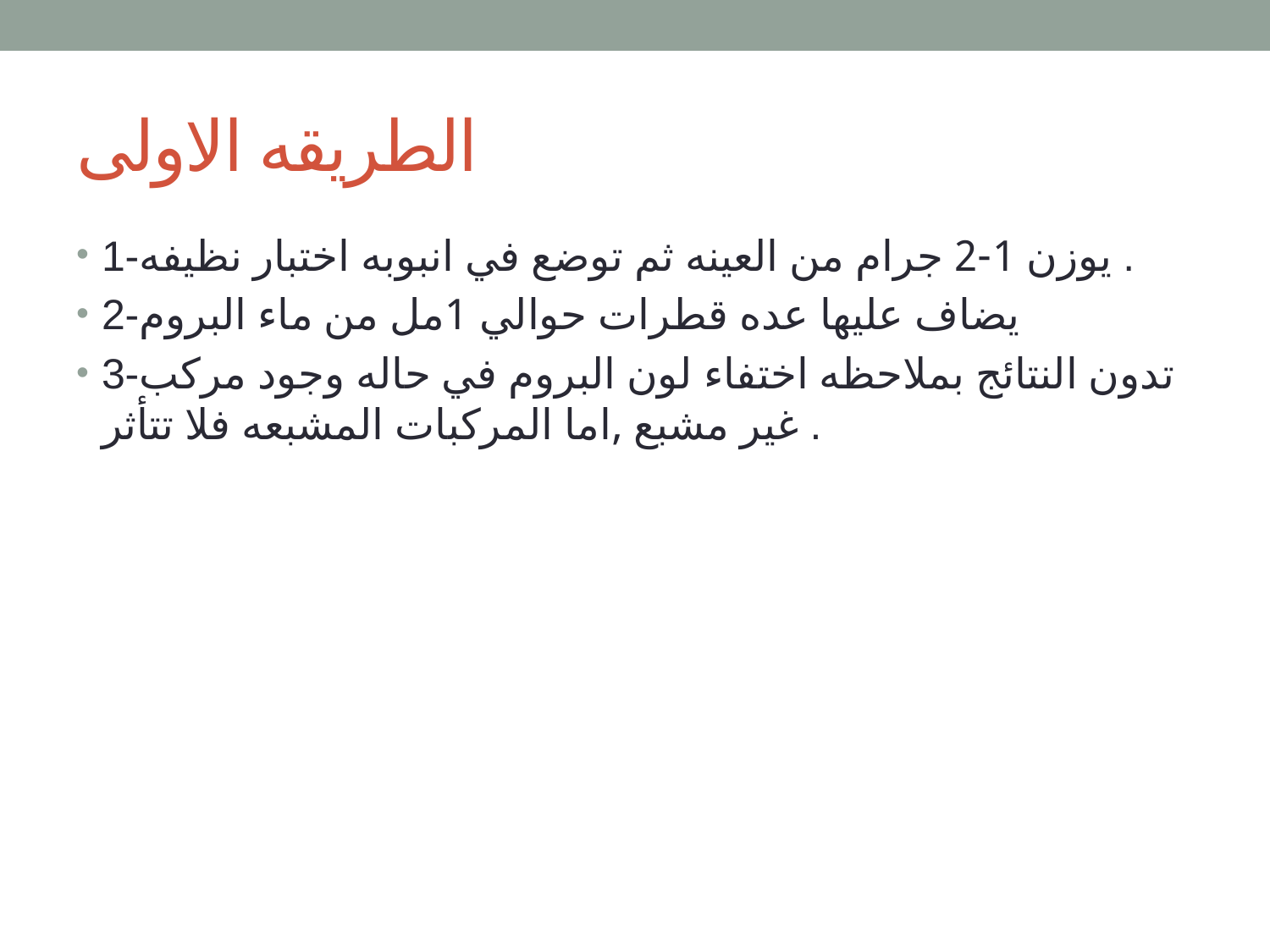

# الطريقه الاولى
1-يوزن 1-2 جرام من العينه ثم توضع في انبوبه اختبار نظيفه .
2-يضاف عليها عده قطرات حوالي 1مل من ماء البروم
3-تدون النتائج بملاحظه اختفاء لون البروم في حاله وجود مركب غير مشبع ,اما المركبات المشبعه فلا تتأثر .